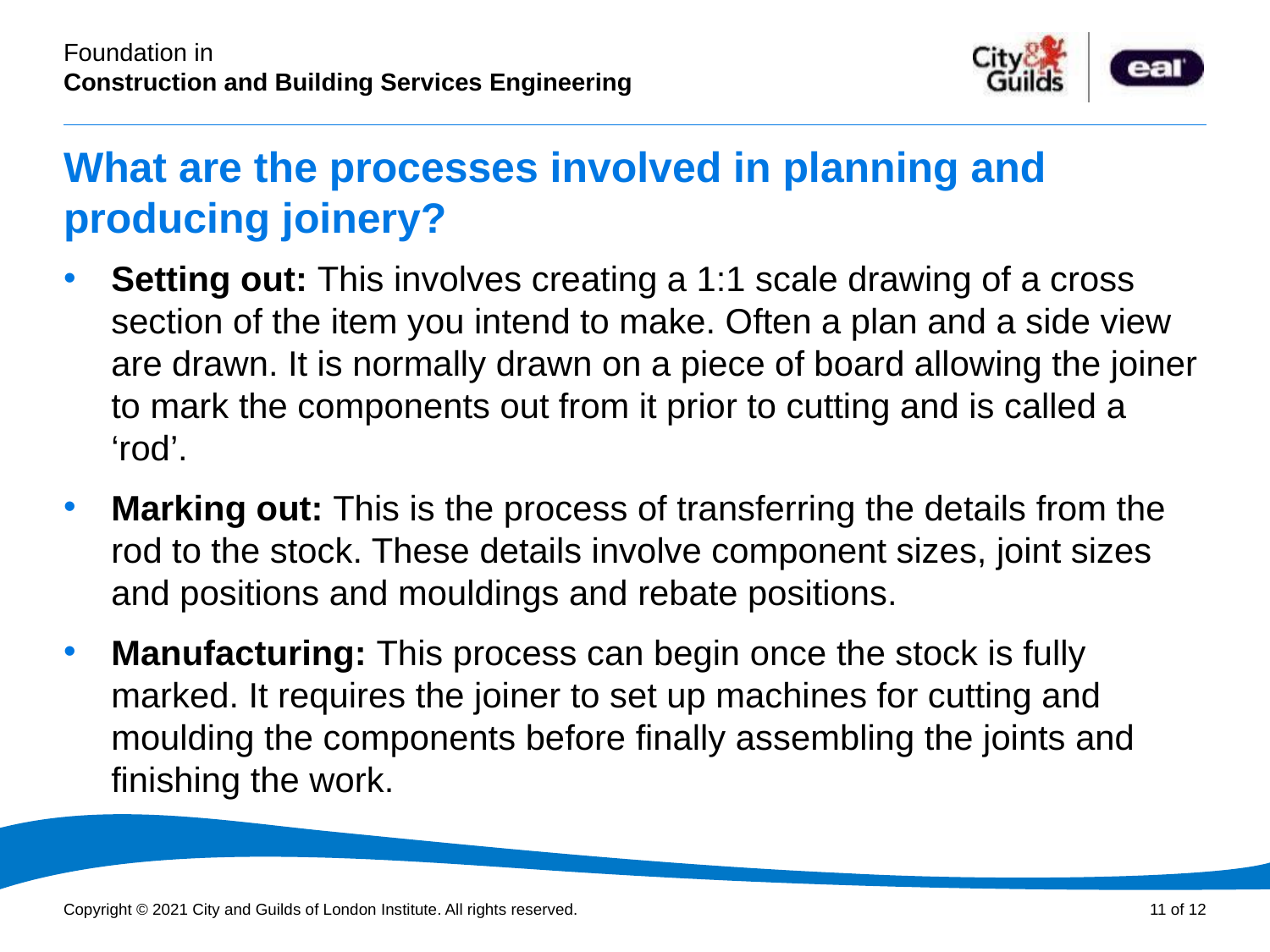

# What are the processes involved in planning and producing joinery?
Setting out: This involves creating a 1:1 scale drawing of a cross section of the item you intend to make. Often a plan and a side view are drawn. It is normally drawn on a piece of board allowing the joiner to mark the components out from it prior to cutting and is called a ‘rod’.
Marking out: This is the process of transferring the details from the rod to the stock. These details involve component sizes, joint sizes and positions and mouldings and rebate positions.
Manufacturing: This process can begin once the stock is fully marked. It requires the joiner to set up machines for cutting and moulding the components before finally assembling the joints and finishing the work.